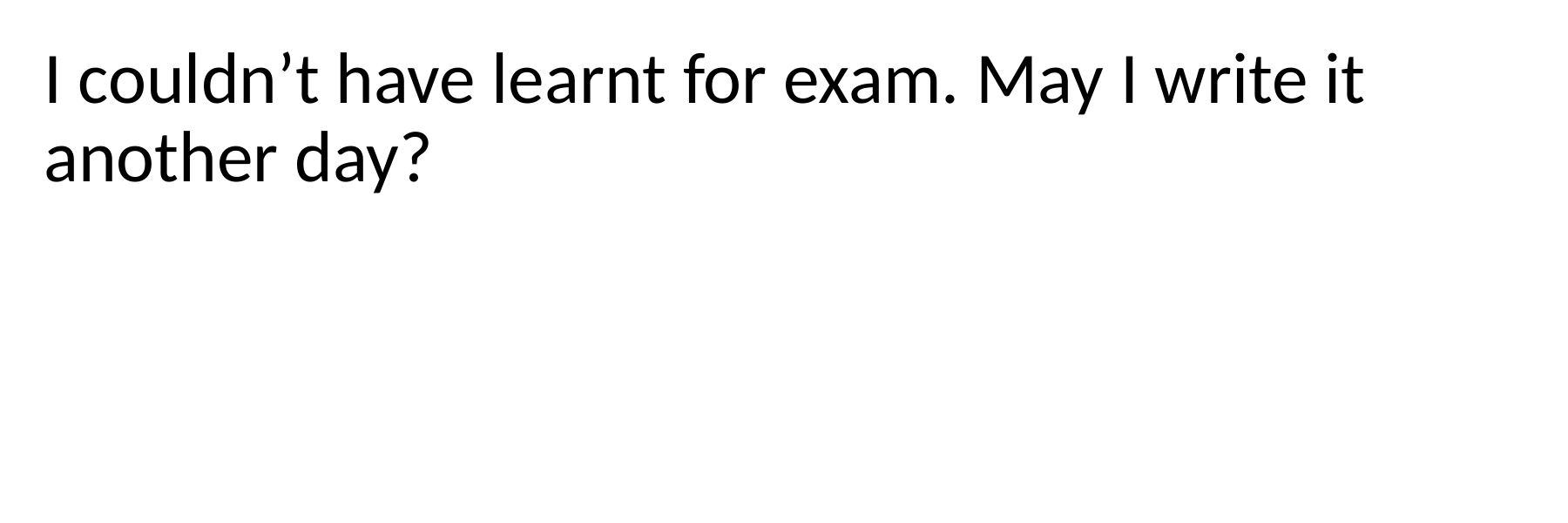

I couldn’t have learnt for exam. May I write it another day?